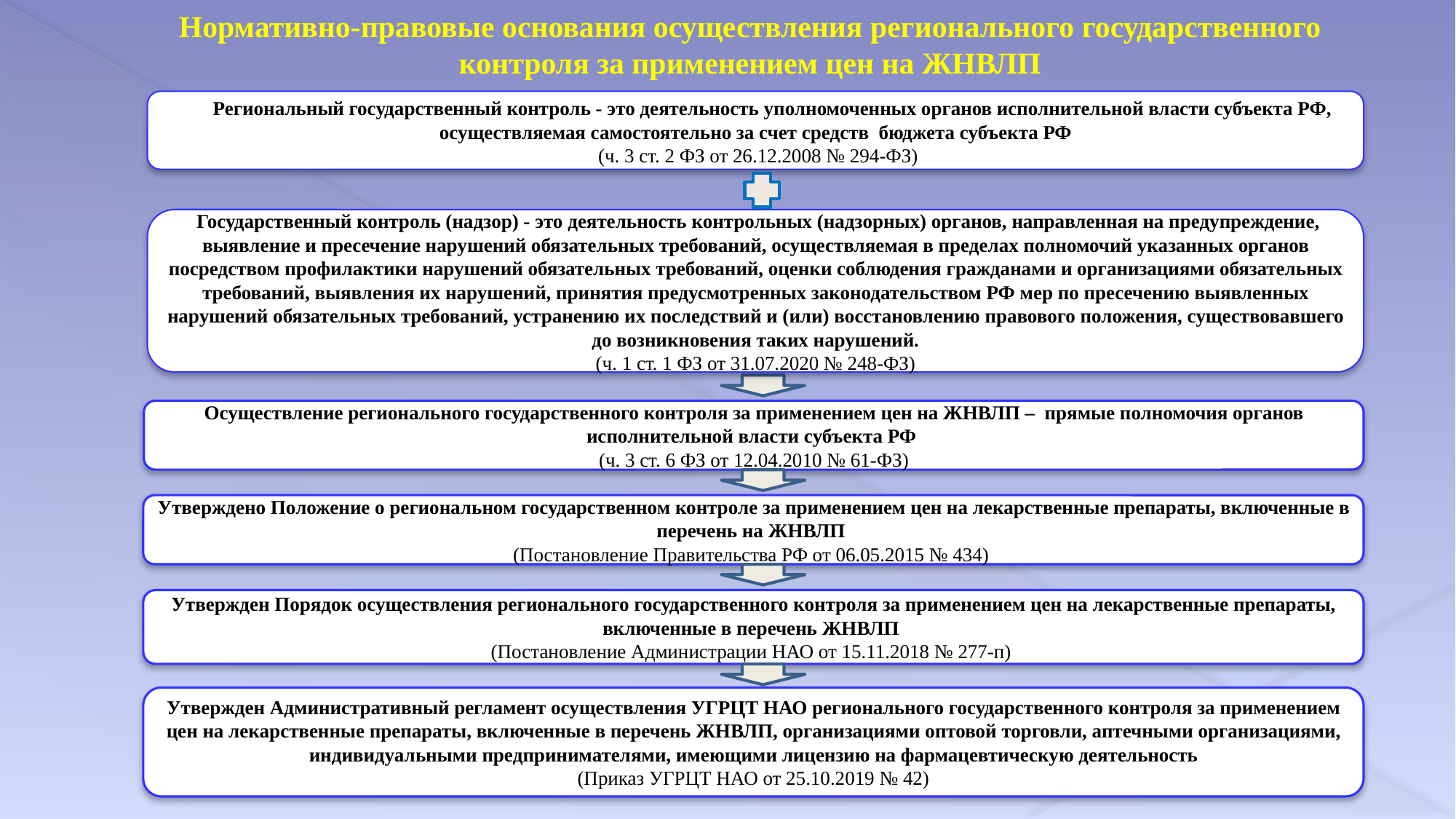

Нормативно-правовые основания осуществления регионального государственного контроля за применением цен на ЖНВЛП
       Региональный государственный контроль - это деятельность уполномоченных органов исполнительной власти субъекта РФ, осуществляемая самостоятельно за счет средств  бюджета субъекта РФ
 (ч. 3 ст. 2 ФЗ от 26.12.2008 № 294-ФЗ)

 Государственный контроль (надзор) - это деятельность контрольных (надзорных) органов, направленная на предупреждение, выявление и пресечение нарушений обязательных требований, осуществляемая в пределах полномочий указанных органов посредством профилактики нарушений обязательных требований, оценки соблюдения гражданами и организациями обязательных требований, выявления их нарушений, принятия предусмотренных законодательством РФ мер по пресечению выявленных нарушений обязательных требований, устранению их последствий и (или) восстановлению правового положения, существовавшего до возникновения таких нарушений.
(ч. 1 ст. 1 ФЗ от 31.07.2020 № 248-ФЗ)

Осуществление регионального государственного контроля за применением цен на ЖНВЛП –  прямые полномочия органов исполнительной власти субъекта РФ
(ч. 3 ст. 6 ФЗ от 12.04.2010 № 61-ФЗ)

Утверждено Положение о региональном государственном контроле за применением цен на лекарственные препараты, включенные в перечень на ЖНВЛП
(Постановление Правительства РФ от 06.05.2015 № 434)

Утвержден Порядок осуществления регионального государственного контроля за применением цен на лекарственные препараты, включенные в перечень ЖНВЛП
(Постановление Администрации НАО от 15.11.2018 № 277-п)

Утвержден Административный регламент осуществления УГРЦТ НАО регионального государственного контроля за применением цен на лекарственные препараты, включенные в перечень ЖНВЛП, организациями оптовой торговли, аптечными организациями, индивидуальными предпринимателями, имеющими лицензию на фармацевтическую деятельность
(Приказ УГРЦТ НАО от 25.10.2019 № 42)